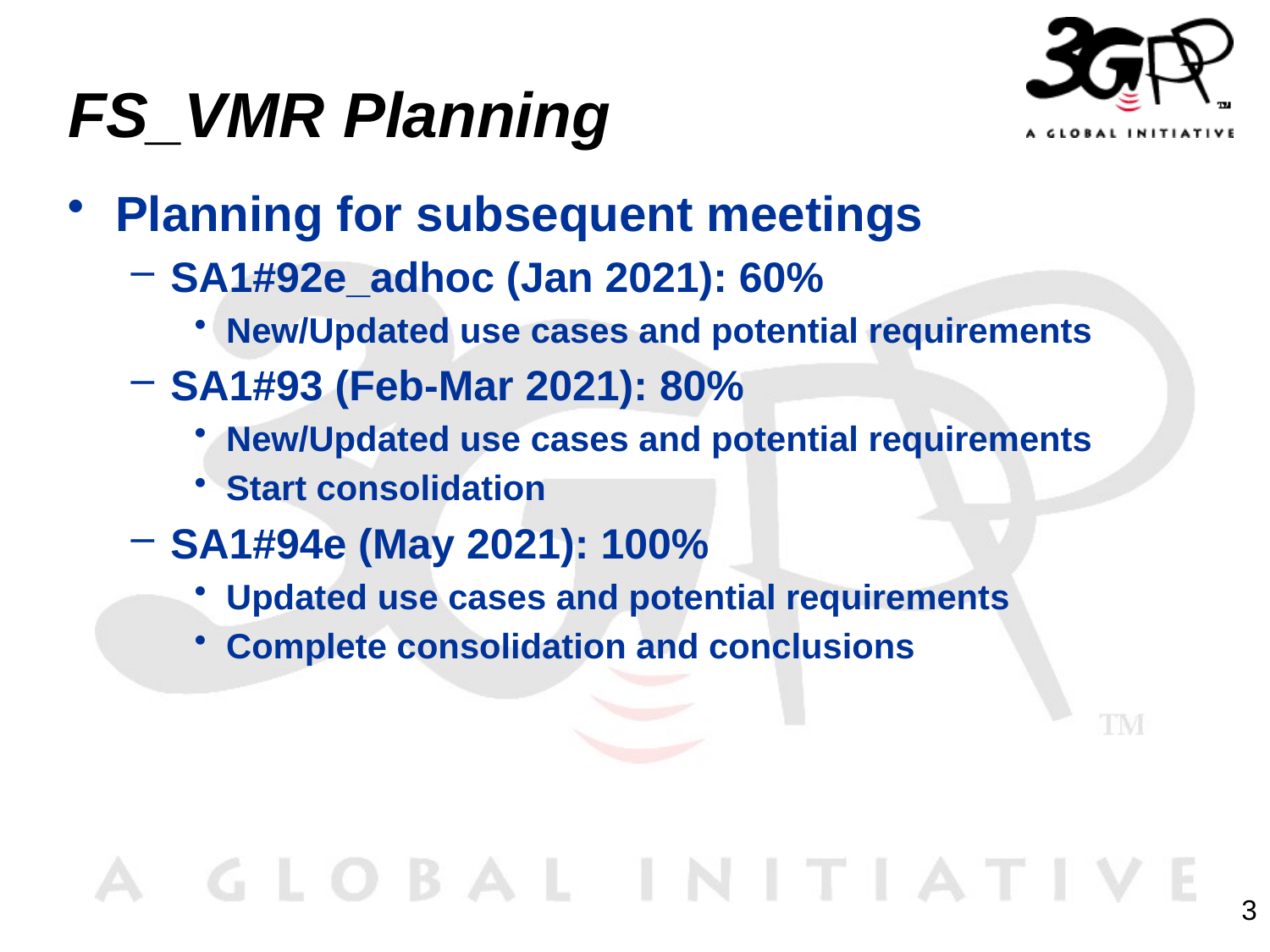

# FS_VMR Planning
Planning for subsequent meetings
SA1#92e_adhoc (Jan 2021): 60%
New/Updated use cases and potential requirements
SA1#93 (Feb-Mar 2021): 80%
New/Updated use cases and potential requirements
Start consolidation
SA1#94e (May 2021): 100%
Updated use cases and potential requirements
Complete consolidation and conclusions
3